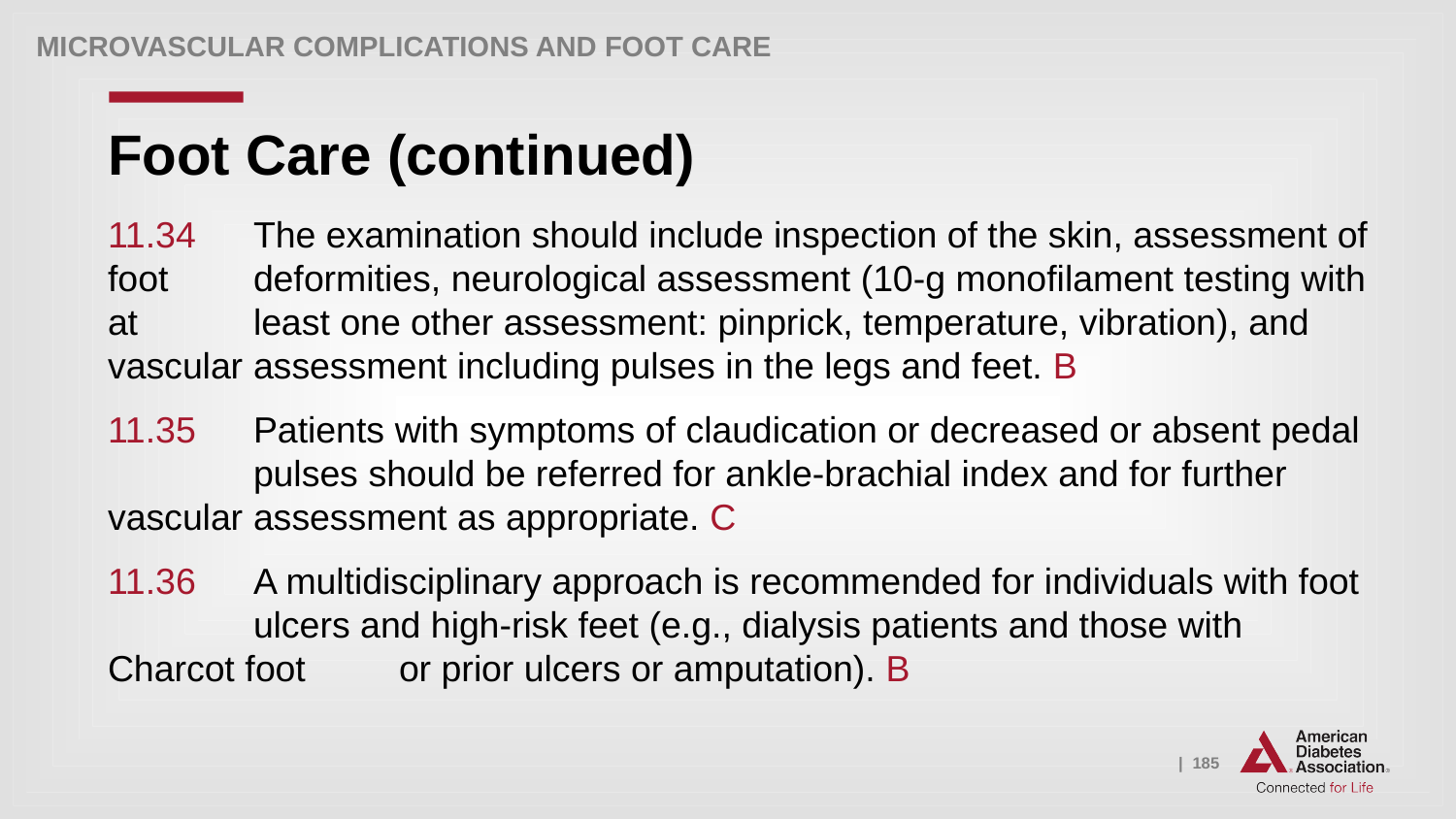

Microvascular Complications and Foot Care
# Foot Care (continued)
11.34 	The examination should include inspection of the skin, assessment of foot 	deformities, neurological assessment (10-g monofilament testing with at 	least one other assessment: pinprick, temperature, vibration), and vascular 	assessment including pulses in the legs and feet. B
11.35 	Patients with symptoms of claudication or decreased or absent pedal 	pulses should be referred for ankle-brachial index and for further vascular 	assessment as appropriate. C
11.36 	A multidisciplinary approach is recommended for individuals with foot 	ulcers and high-risk feet (e.g., dialysis patients and those with Charcot foot 	or prior ulcers or amputation). B